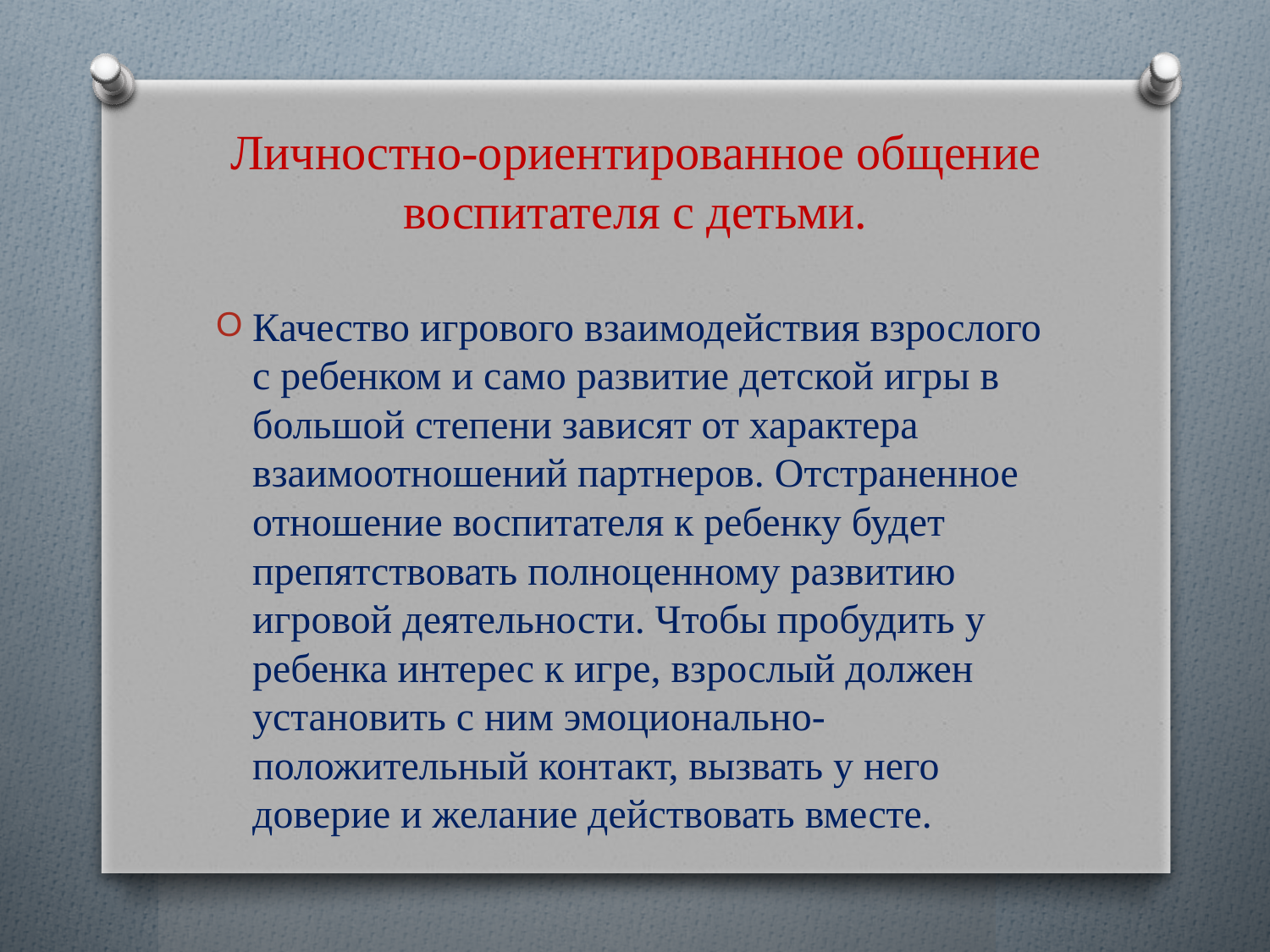

# Личностно-ориентированное общение воспитателя с детьми.
Качество игрового взаимодействия взрослого с ребенком и само развитие детской игры в большой степени зависят от характера взаимоотношений партнеров. Отстраненное отношение воспитателя к ребенку будет препятствовать полноценному развитию игровой деятельности. Чтобы пробудить у ребенка интерес к игре, взрослый должен установить с ним эмоционально-положительный контакт, вызвать у него доверие и желание действовать вместе.